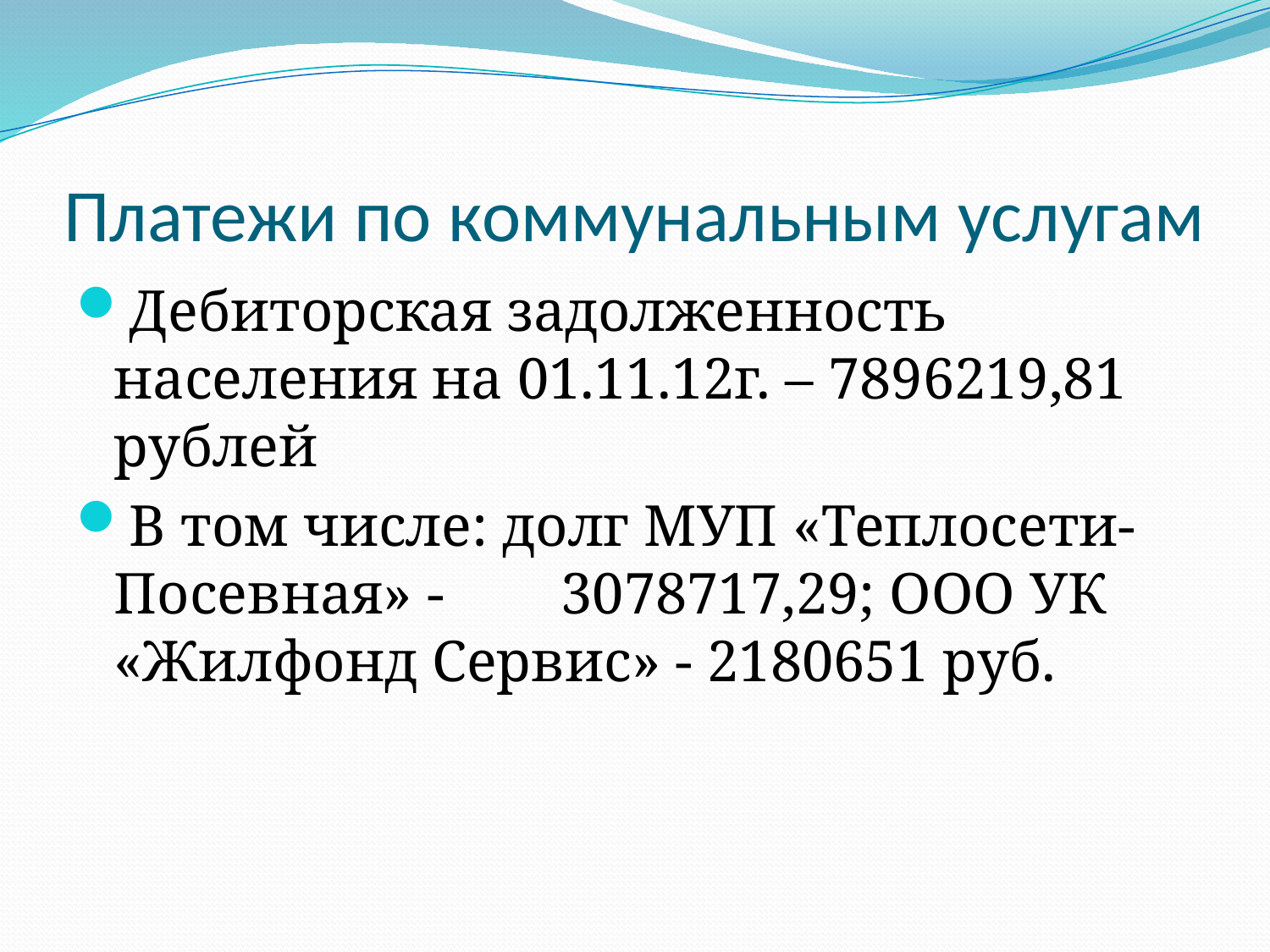

# Платежи по коммунальным услугам
Дебиторская задолженность населения на 01.11.12г. – 7896219,81 рублей
В том числе: долг МУП «Теплосети-Посевная» -        3078717,29; ООО УК «Жилфонд Сервис» - 2180651 руб.